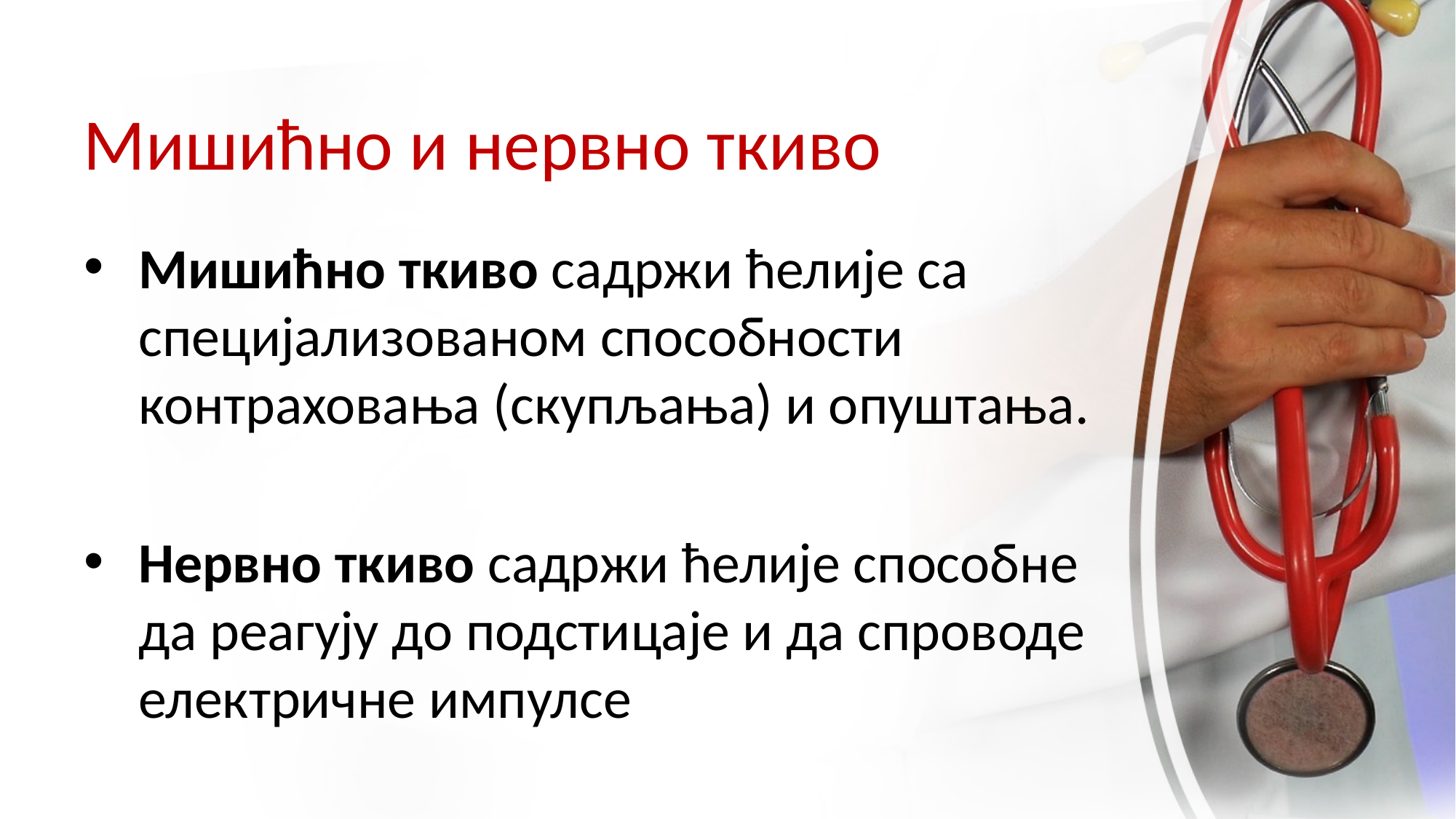

# Мишићно и нервно ткиво
Мишићно ткиво садржи ћелије са специјализованом способности контраховања (скупљања) и опуштања.

Нервно ткиво садржи ћелије способне да реагују до подстицаје и да спроводе електричне импулсе